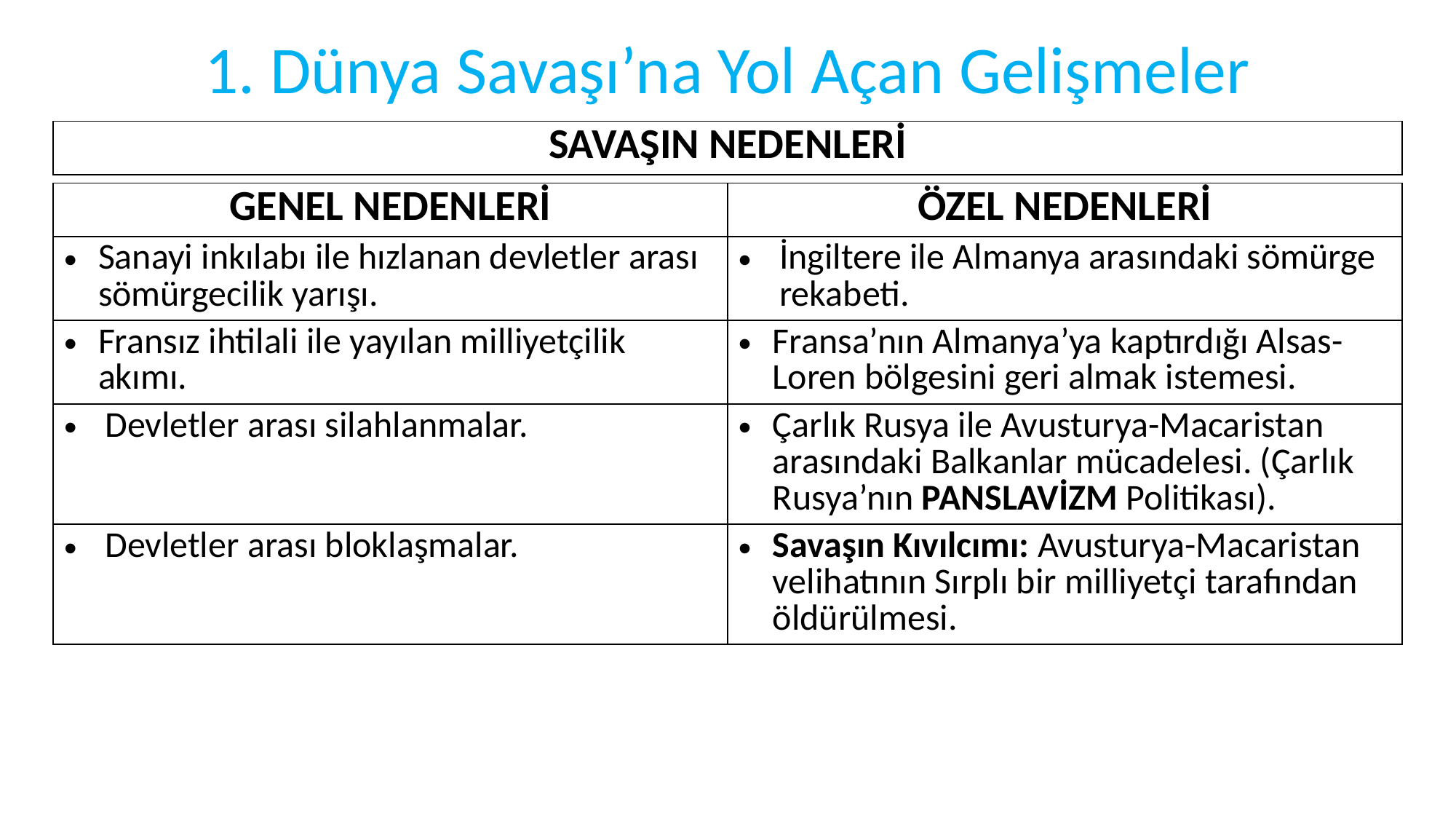

# 1. Dünya Savaşı’na Yol Açan Gelişmeler
| SAVAŞIN NEDENLERİ |
| --- |
| GENEL NEDENLERİ | ÖZEL NEDENLERİ |
| --- | --- |
| Sanayi inkılabı ile hızlanan devletler arası sömürgecilik yarışı. | İngiltere ile Almanya arasındaki sömürge rekabeti. |
| Fransız ihtilali ile yayılan milliyetçilik akımı. | Fransa’nın Almanya’ya kaptırdığı Alsas-Loren bölgesini geri almak istemesi. |
| Devletler arası silahlanmalar. | Çarlık Rusya ile Avusturya-Macaristan arasındaki Balkanlar mücadelesi. (Çarlık Rusya’nın PANSLAVİZM Politikası). |
| Devletler arası bloklaşmalar. | Savaşın Kıvılcımı: Avusturya-Macaristan velihatının Sırplı bir milliyetçi tarafından öldürülmesi. |